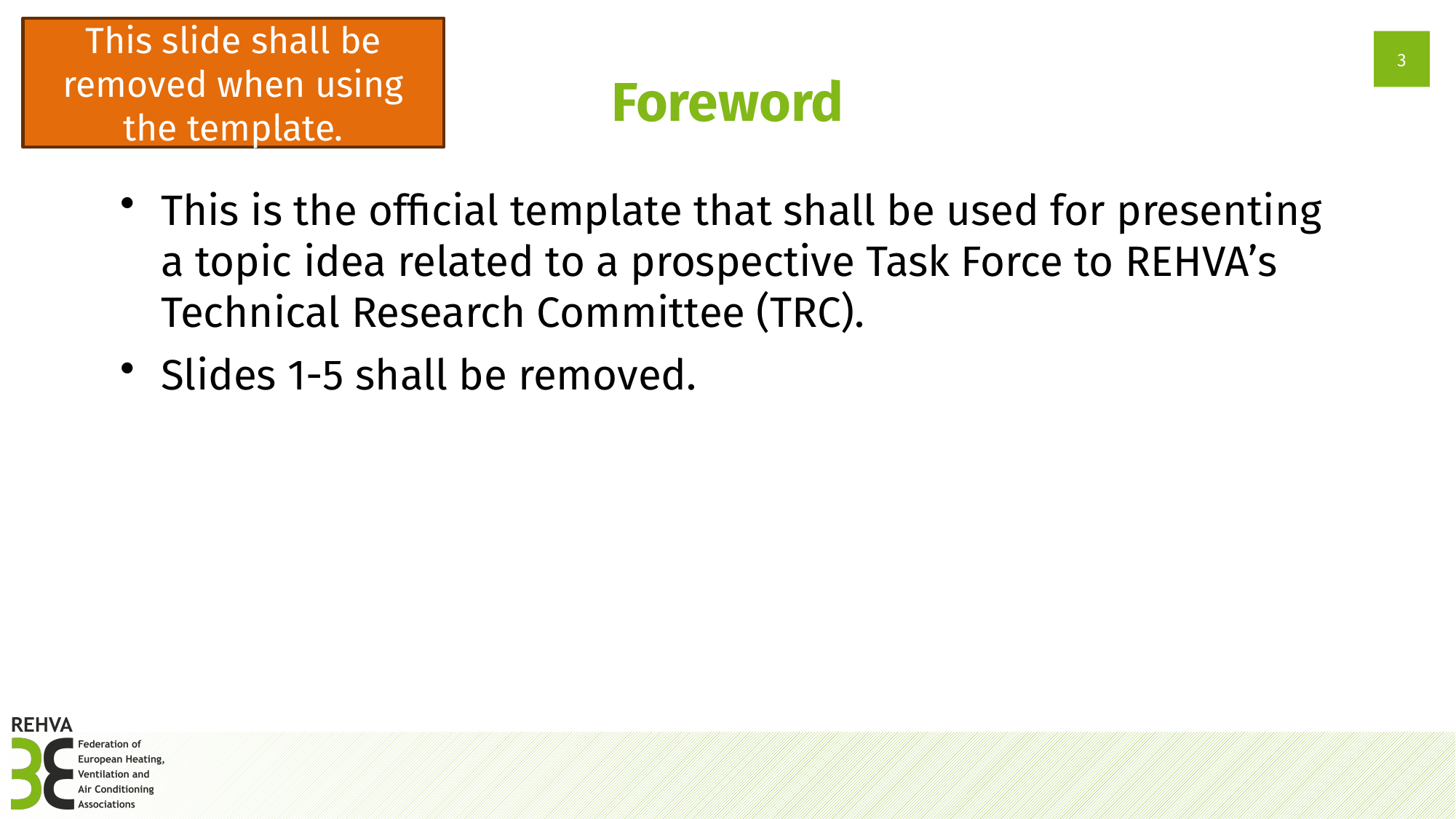

This slide shall be removed when using the template.
# Foreword
This is the official template that shall be used for presenting a topic idea related to a prospective Task Force to REHVA’s Technical Research Committee (TRC).
Slides 1-5 shall be removed.